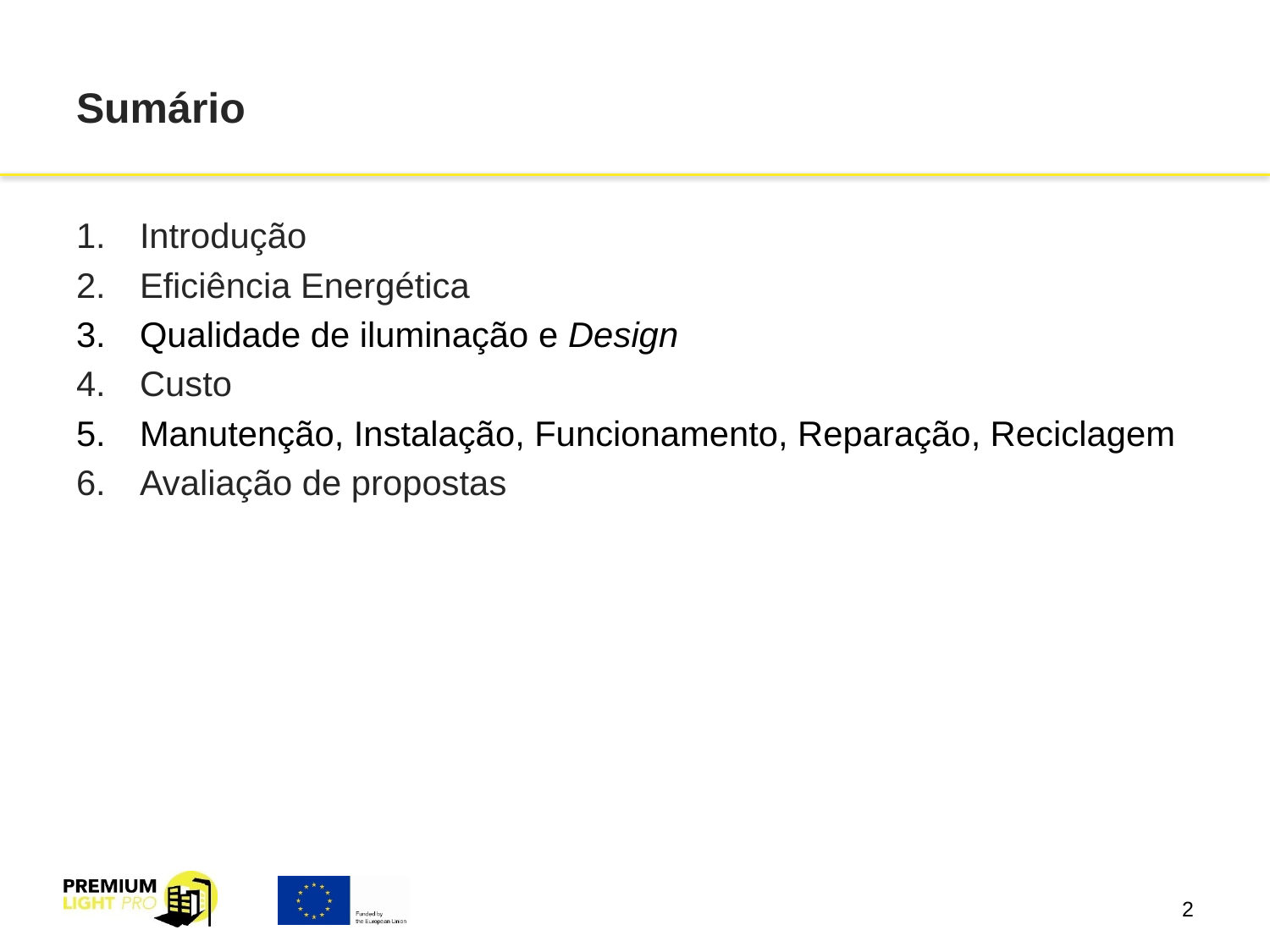

# Sumário
Introdução
Eficiência Energética
Qualidade de iluminação e Design
Custo
Manutenção, Instalação, Funcionamento, Reparação, Reciclagem
Avaliação de propostas